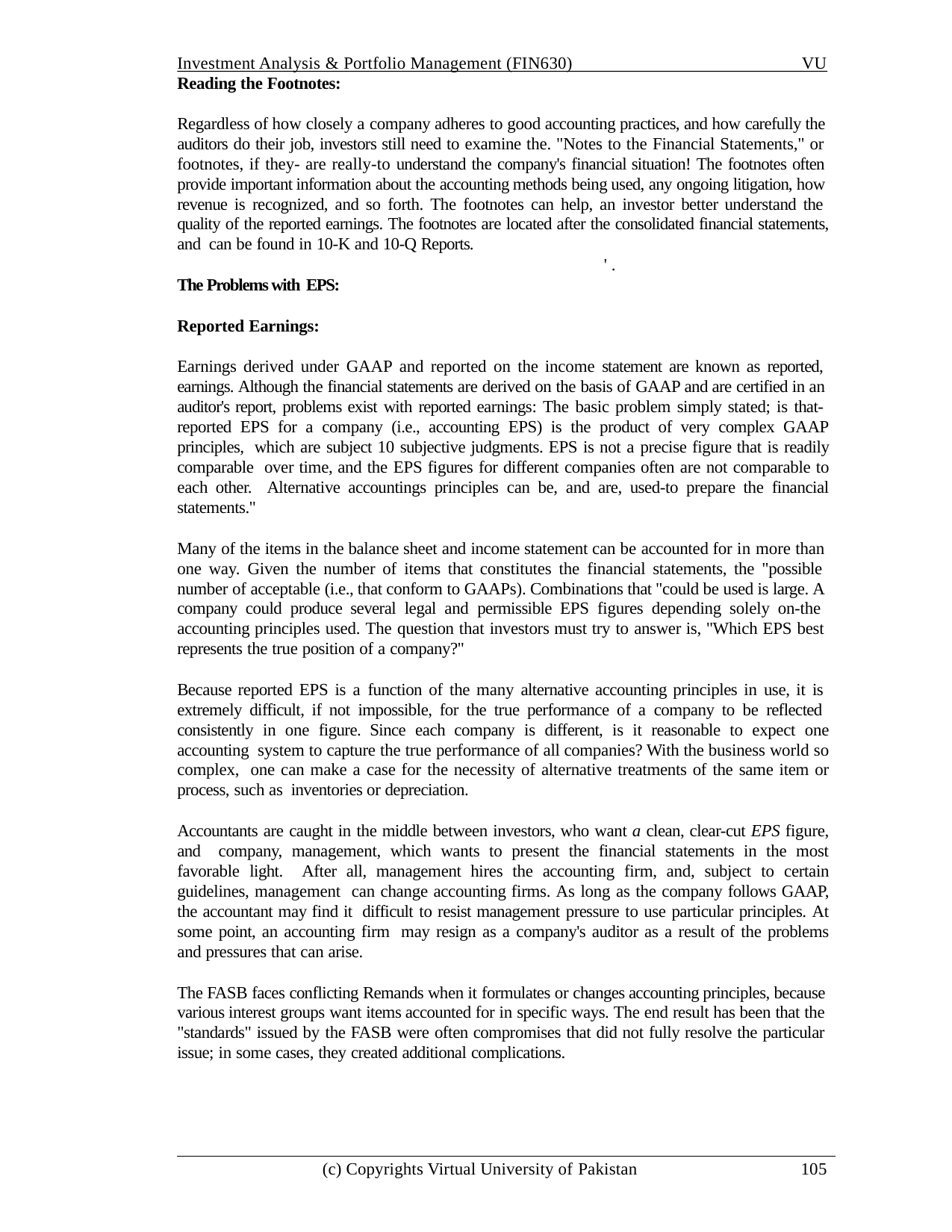

Investment Analysis & Portfolio Management (FIN630)
VU
Reading the Footnotes:

Regardless of how closely a company adheres to good accounting practices, and how carefully the  auditors do their job, investors still need to examine the. "Notes to the Financial Statements," or  footnotes, if they- are really-to understand the company's financial situation! The footnotes often  provide important information about the accounting methods being used, any ongoing litigation, how  revenue is recognized, and so forth. The footnotes can help, an investor better understand the  quality of the reported earnings. The footnotes are located after the consolidated financial statements, and  can be found in 10-K and 10-Q Reports.
' .
The Problems with EPS:

Reported Earnings:

Earnings derived under GAAP and reported on the income statement are known as reported,  earnings. Although the financial statements are derived on the basis of GAAP and are certified in an  auditor's report, problems exist with reported earnings: The basic problem simply stated; is that-  reported EPS for a company (i.e., accounting EPS) is the product of very complex GAAP principles,  which are subject 10 subjective judgments. EPS is not a precise figure that is readily comparable  over time, and the EPS figures for different companies often are not comparable to each other.  Alternative accountings principles can be, and are, used-to prepare the financial statements."

Many of the items in the balance sheet and income statement can be accounted for in more than  one way. Given the number of items that constitutes the financial statements, the "possible  number of acceptable (i.e., that conform to GAAPs). Combinations that "could be used is large. A  company could produce several legal and permissible EPS figures depending solely on-the  accounting principles used. The question that investors must try to answer is, "Which EPS best  represents the true position of a company?"

Because reported EPS is a function of the many alternative accounting principles in use, it is  extremely difficult, if not impossible, for the true performance of a company to be reflected  consistently in one figure. Since each company is different, is it reasonable to expect one accounting  system to capture the true performance of all companies? With the business world so complex,  one can make a case for the necessity of alternative treatments of the same item or process, such as  inventories or depreciation.

Accountants are caught in the middle between investors, who want a clean, clear-cut EPS figure, and  company, management, which wants to present the financial statements in the most favorable light.  After all, management hires the accounting firm, and, subject to certain guidelines, management  can change accounting firms. As long as the company follows GAAP, the accountant may find it  difficult to resist management pressure to use particular principles. At some point, an accounting firm  may resign as a company's auditor as a result of the problems and pressures that can arise.

The FASB faces conflicting Remands when it formulates or changes accounting principles, because  various interest groups want items accounted for in specific ways. The end result has been that the  "standards" issued by the FASB were often compromises that did not fully resolve the particular  issue; in some cases, they created additional complications.

(c) Copyrights Virtual University of Pakistan
105